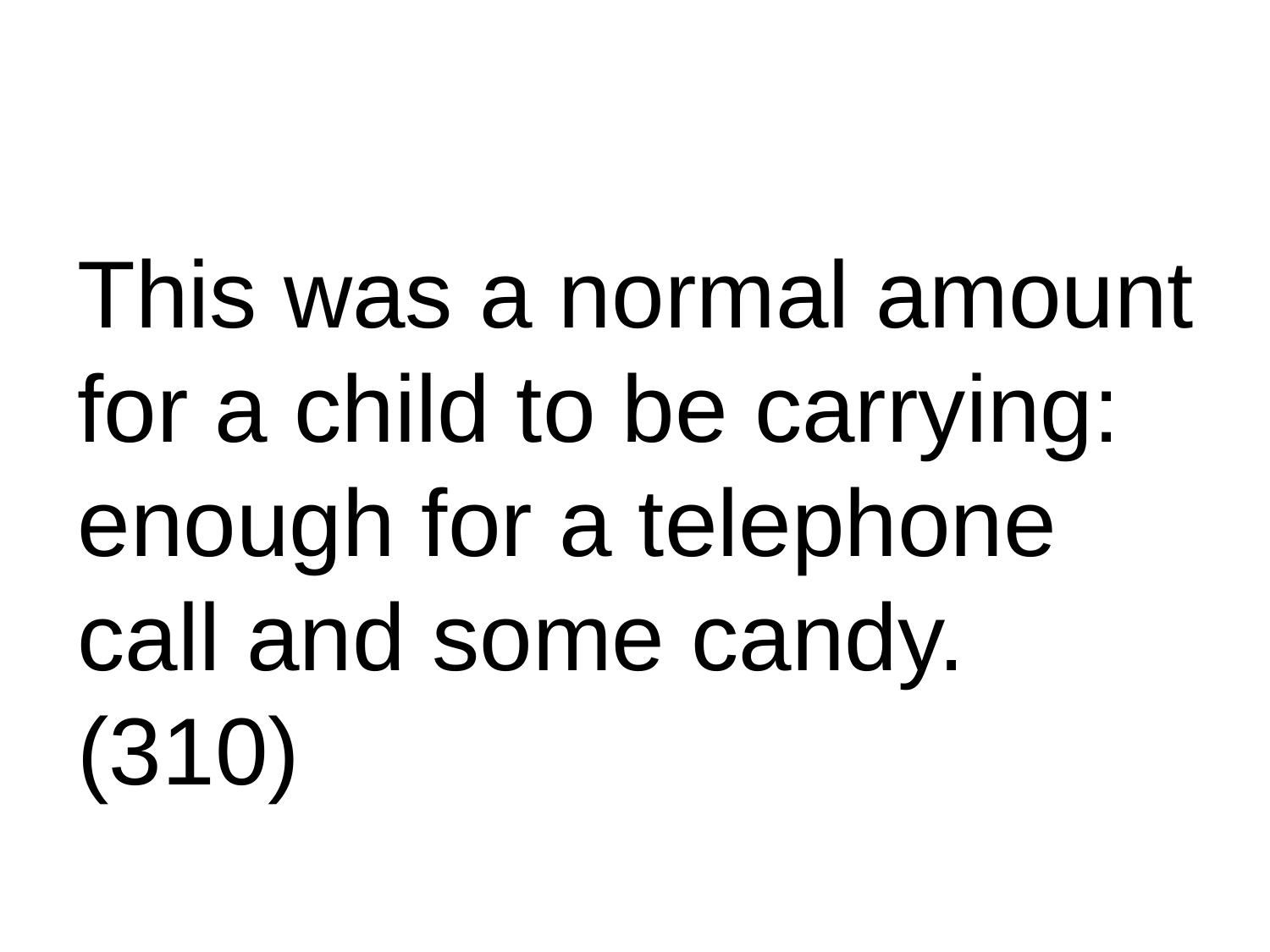

This was a normal amount for a child to be carrying: enough for a telephone call and some candy. (310)